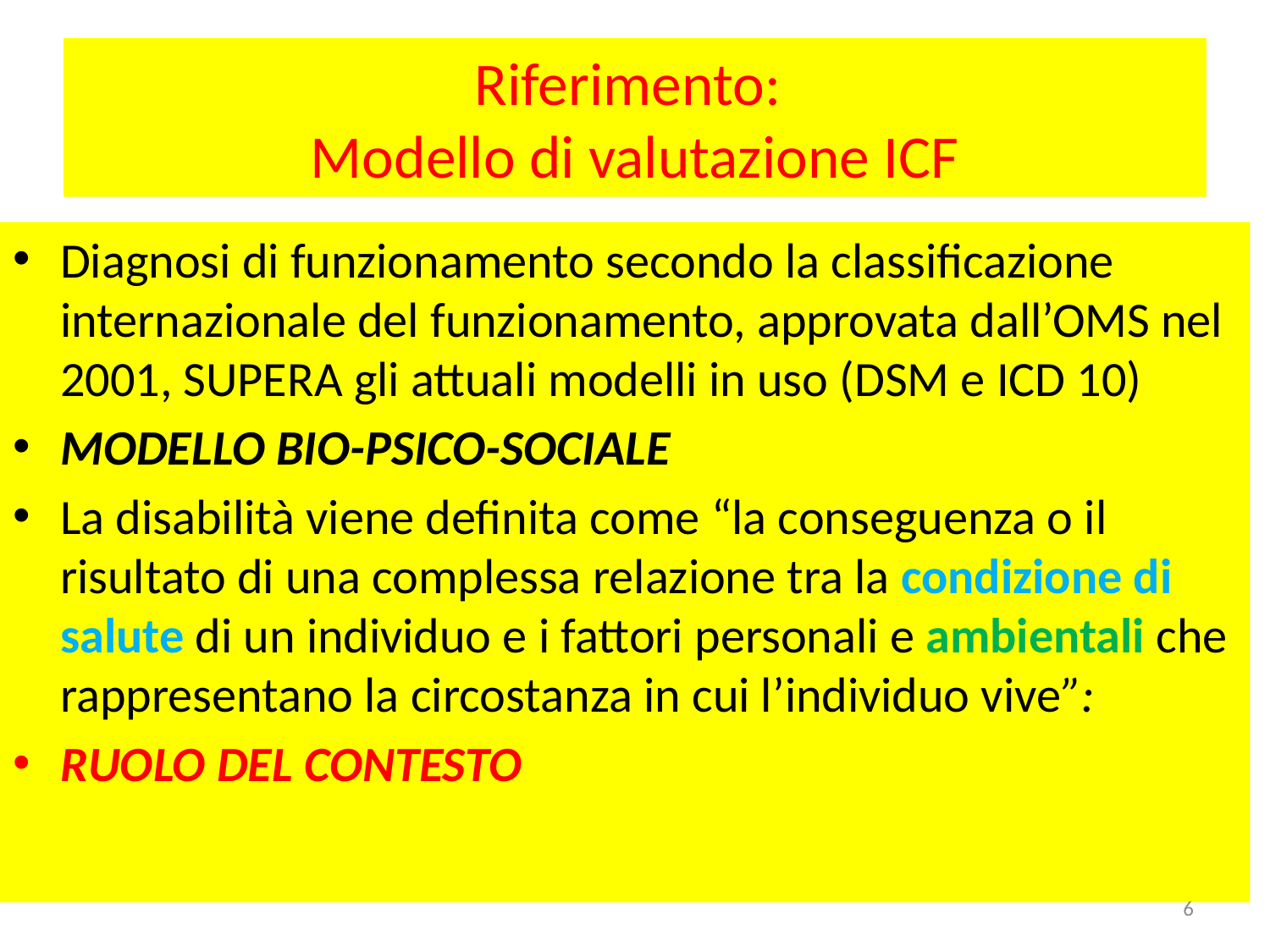

# Riferimento: Modello di valutazione ICF
Diagnosi di funzionamento secondo la classificazione internazionale del funzionamento, approvata dall’OMS nel 2001, SUPERA gli attuali modelli in uso (DSM e ICD 10)
MODELLO BIO-PSICO-SOCIALE
La disabilità viene definita come “la conseguenza o il risultato di una complessa relazione tra la condizione di salute di un individuo e i fattori personali e ambientali che rappresentano la circostanza in cui l’individuo vive”:
RUOLO DEL CONTESTO
6